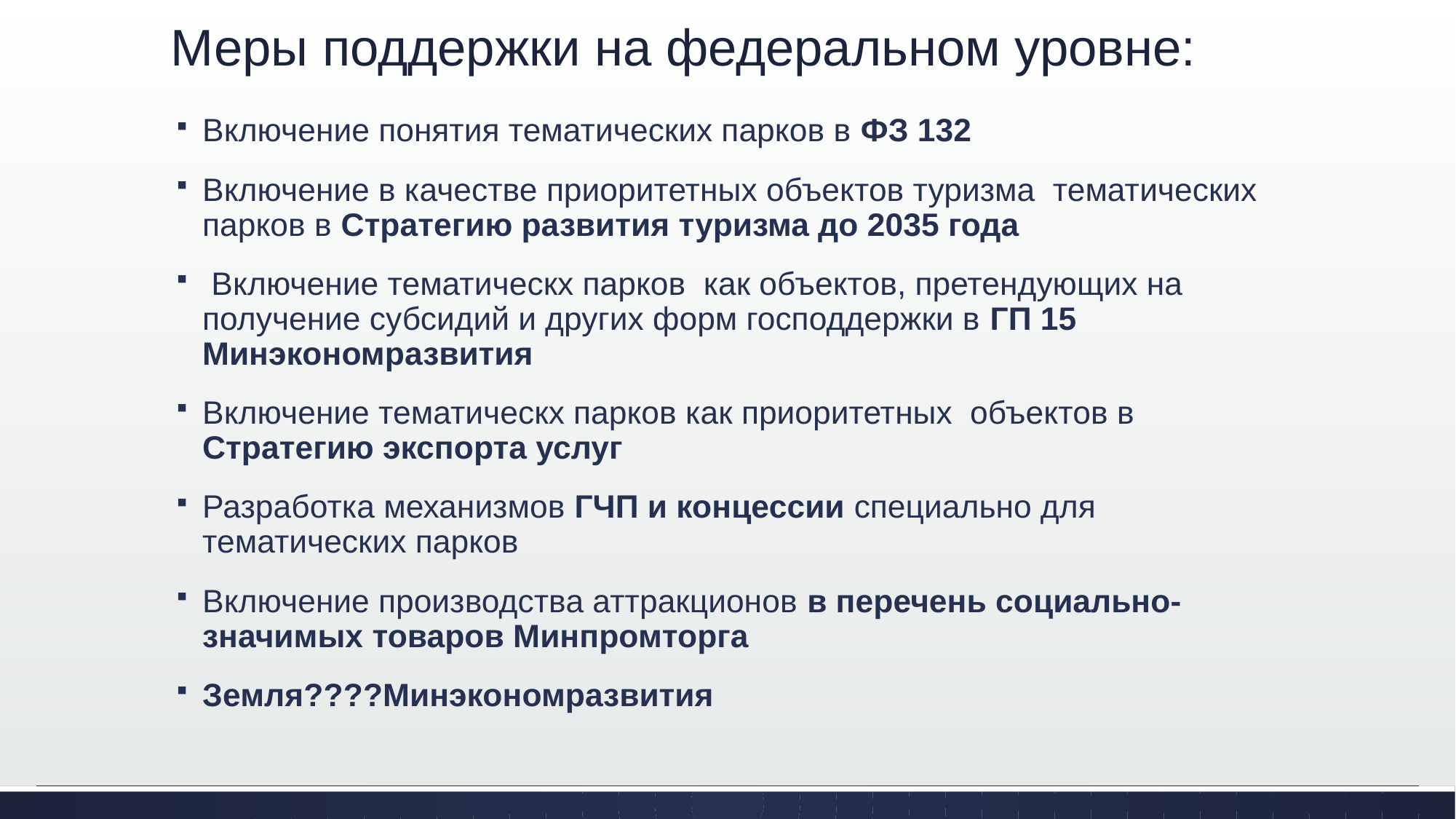

# Меры поддержки на федеральном уровне:
Включение понятия тематических парков в ФЗ 132
Включение в качестве приоритетных объектов туризма  тематических парков в Стратегию развития туризма до 2035 года
 Включение тематическх парков  как объектов, претендующих на получение субсидий и других форм господдержки в ГП 15 Минэкономразвития
Включение тематическх парков как приоритетных  объектов в Стратегию экспорта услуг
Разработка механизмов ГЧП и концессии специально для  тематических парков
Включение производства аттракционов в перечень социально-значимых товаров Минпромторга
Земля????Минэкономразвития